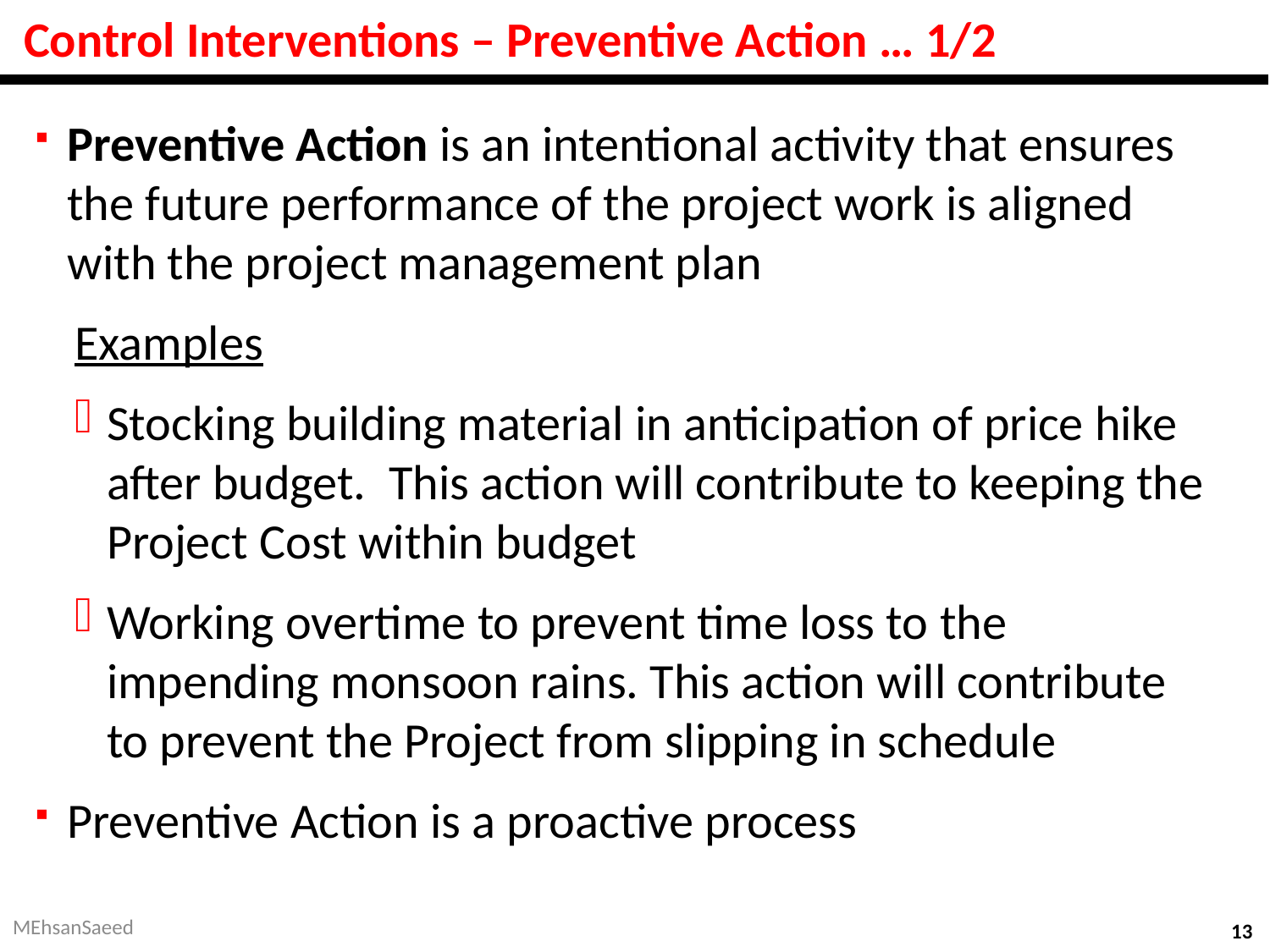

# Control Interventions – Preventive Action … 1/2
Preventive Action is an intentional activity that ensures the future performance of the project work is aligned with the project management plan
Examples
Stocking building material in anticipation of price hike after budget.  This action will contribute to keeping the Project Cost within budget
Working overtime to prevent time loss to the impending monsoon rains. This action will contribute to prevent the Project from slipping in schedule
Preventive Action is a proactive process
MEhsanSaeed
13